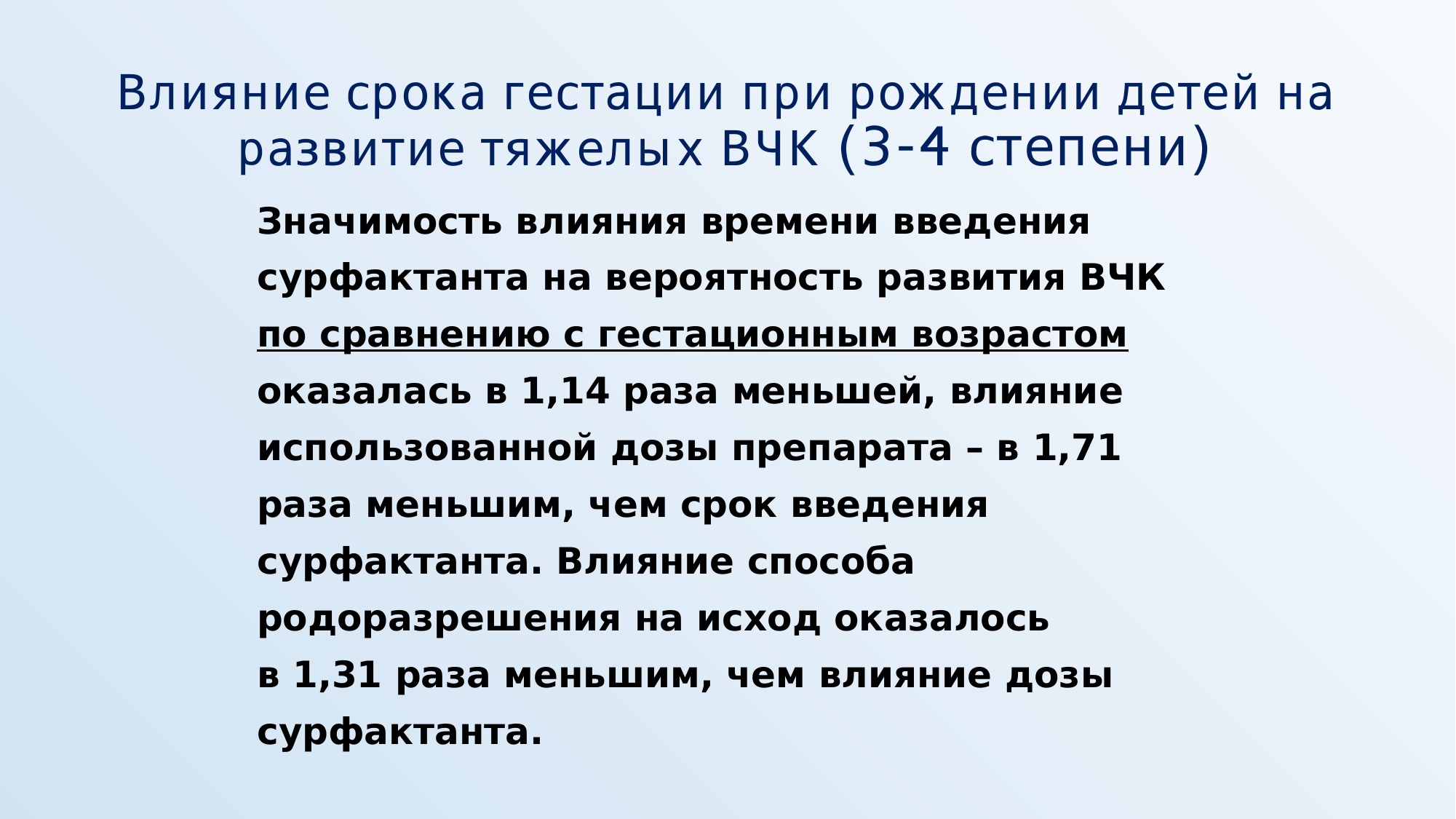

# Влияние срока гестации при рождении детей на развитие тяжелых ВЧК (3-4 степени)
Значимость влияния времени введения сурфактанта на вероятность развития ВЧК по сравнению с гестационным возрастом оказалась в 1,14 раза меньшей, влияние использованной дозы препарата – в 1,71 раза меньшим, чем срок введения сурфактанта. Влияние способа родоразрешения на исход оказалось
в 1,31 раза меньшим, чем влияние дозы сурфактанта.